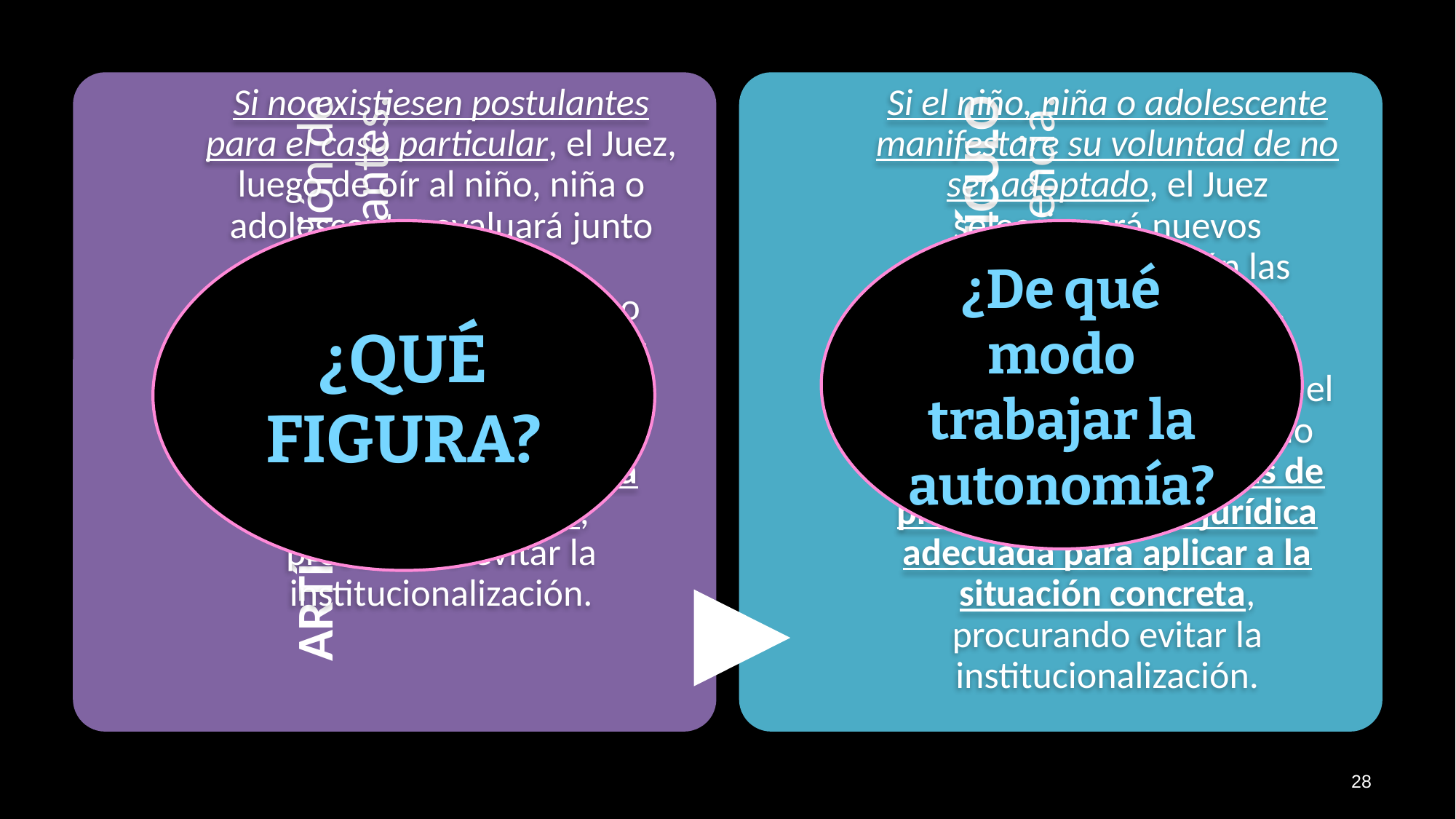

ARTÍCULO 17: Selección de los postulantes.
Si no existiesen postulantes para el caso particular, el Juez, luego de oír al niño, niña o adolescente, evaluará junto con el organismo administrativo y el equipo técnico del Juzgado, cuáles serán las medidas de protección y/o la figura jurídica adecuada para la situación concreta, procurando evitar la institucionalización.

ARTÍCULO 25: Comparecencia.
Si el niño, niña o adolescente manifestare su voluntad de no ser adoptado, el Juez seleccionará nuevos postulantes o, según las circunstancias del caso, evaluará junto con el organismo administrativo y el equipo técnico del Juzgado cuales serán las medidas de protección o figura jurídica adecuada para aplicar a la situación concreta, procurando evitar la institucionalización.
¿QUÉ FIGURA?
¿De qué modo trabajar la autonomía?
28